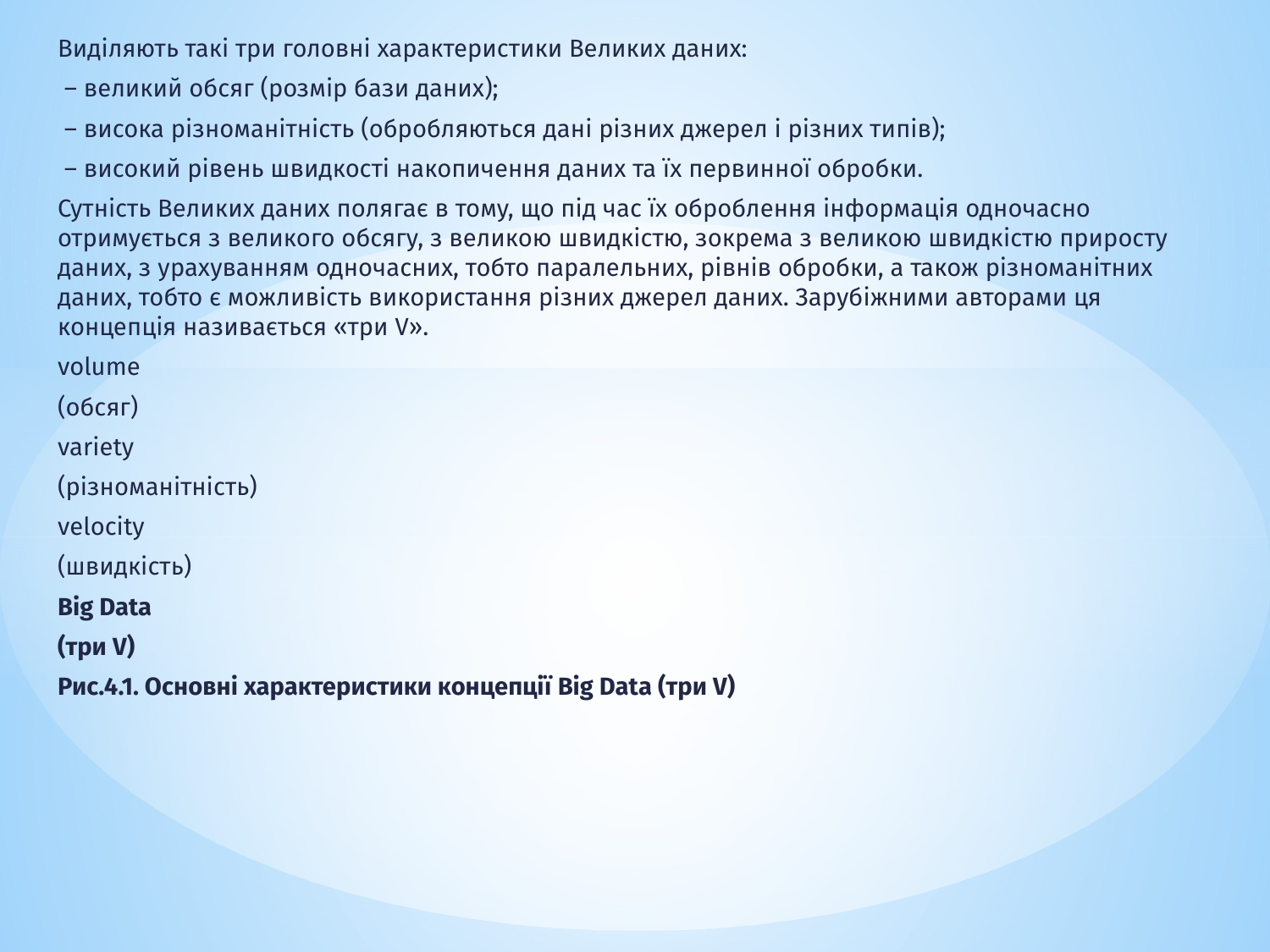

Виділяють такі три головні характеристики Великих даних:
 – великий обсяг (розмір бази даних);
 – висока різноманітність (обробляються дані різних джерел і різних типів);
 – високий рівень швидкості накопичення даних та їх первинної обробки.
Сутність Великих даних полягає в тому, що під час їх оброблення інформація одночасно отримується з великого обсягу, з великою швидкістю, зокрема з великою швидкістю приросту даних, з урахуванням одночасних, тобто паралельних, рівнів обробки, а також різноманітних даних, тобто є можливість використання різних джерел даних. Зарубіжними авторами ця концепція називається «три V».
volume
(обсяг)
variety
(різноманітність)
velocity
(швидкість)
Big Data
(три V)
Рис.4.1. Основні характеристики концепції Big Datа (три V)